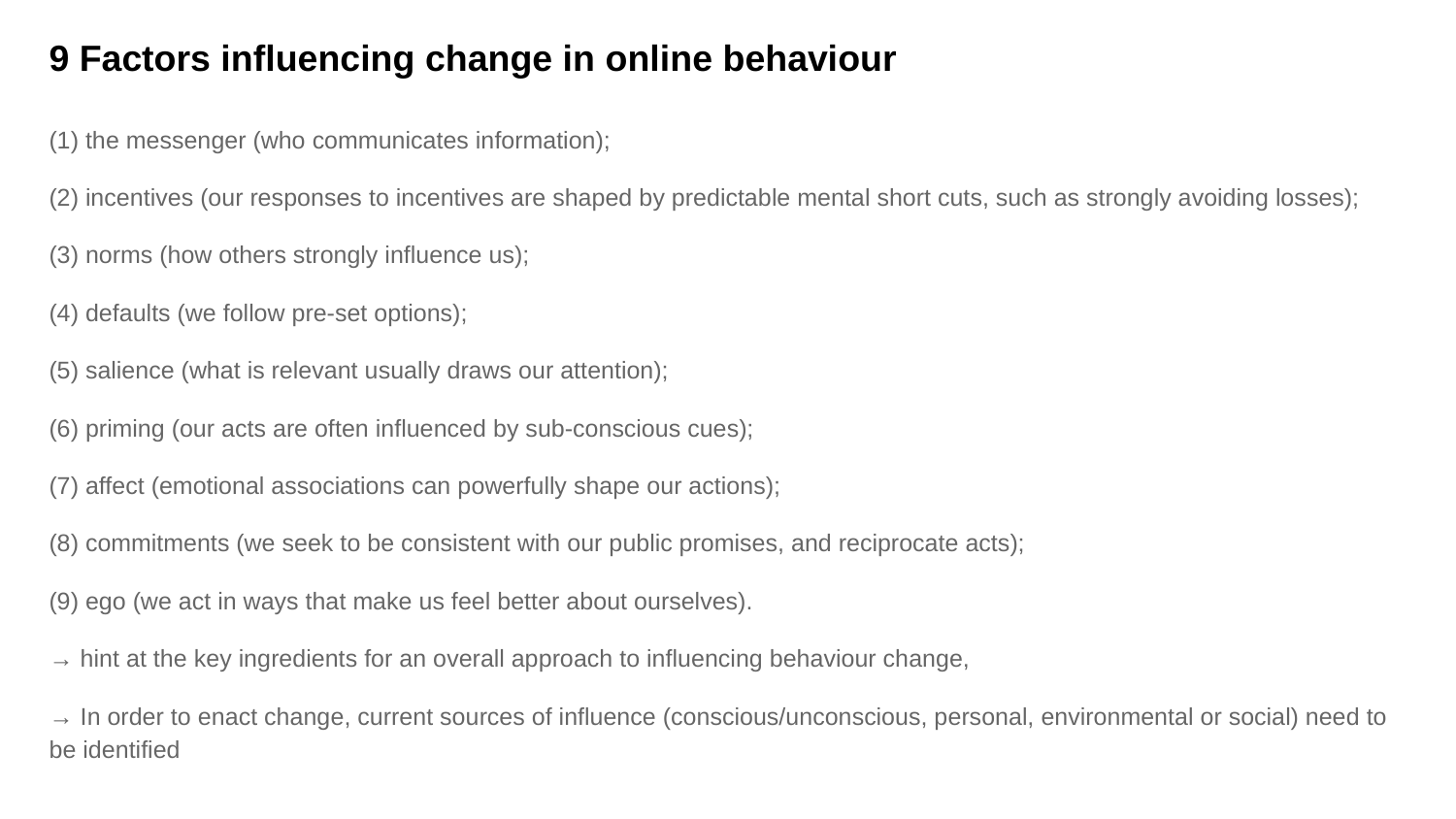

# 9 Factors influencing change in online behaviour
(1) the messenger (who communicates information);
(2) incentives (our responses to incentives are shaped by predictable mental short cuts, such as strongly avoiding losses);
(3) norms (how others strongly influence us);
(4) defaults (we follow pre-set options);
(5) salience (what is relevant usually draws our attention);
(6) priming (our acts are often influenced by sub-conscious cues);
(7) affect (emotional associations can powerfully shape our actions);
(8) commitments (we seek to be consistent with our public promises, and reciprocate acts);
(9) ego (we act in ways that make us feel better about ourselves).
→ hint at the key ingredients for an overall approach to influencing behaviour change,
→ In order to enact change, current sources of influence (conscious/unconscious, personal, environmental or social) need to be identified